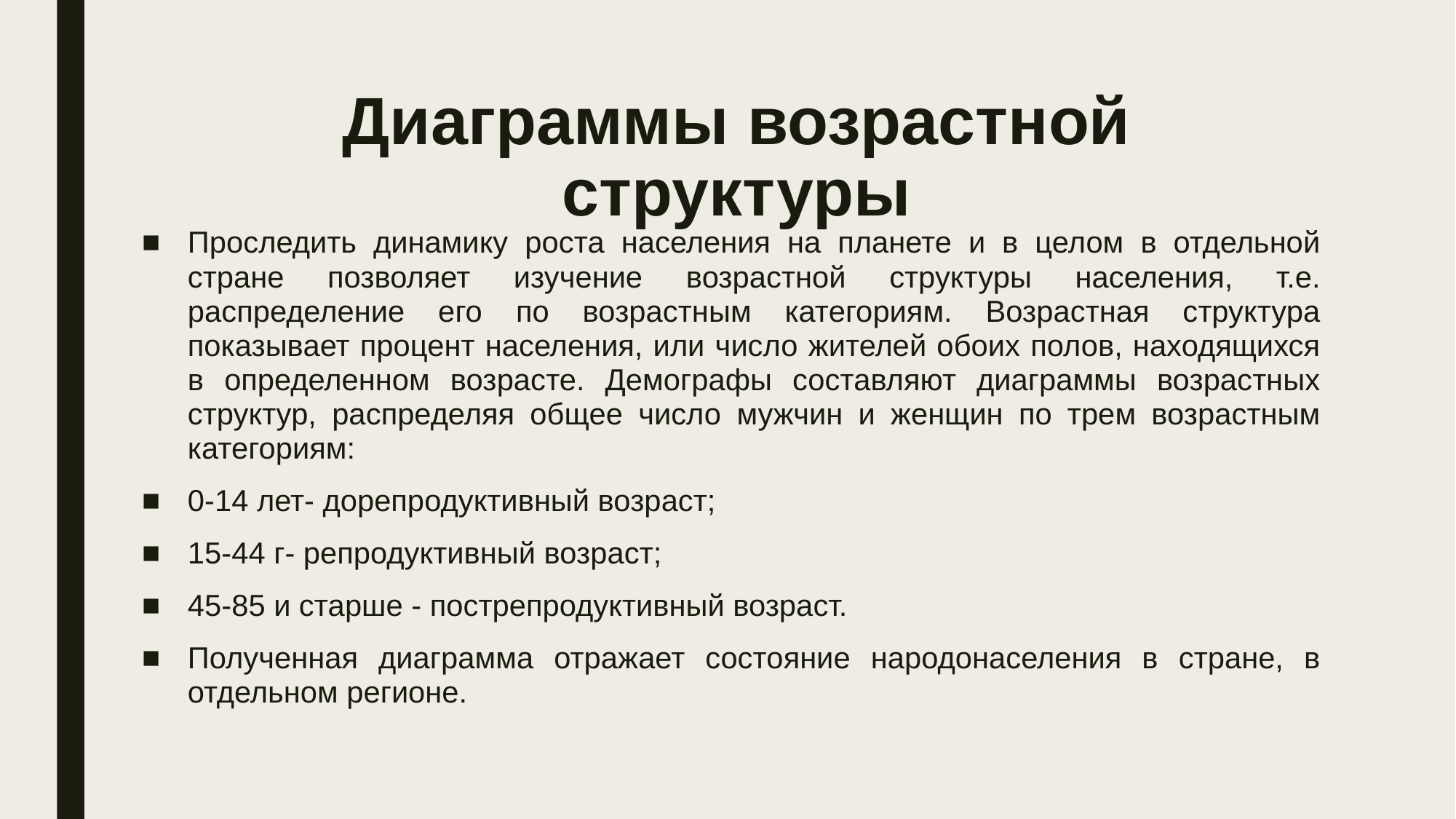

# Диаграммы возрастной структуры
Проследить динамику роста населения на планете и в целом в отдельной стране позволяет изучение возрастной структуры населения, т.е. распределение его по возрастным категориям. Возрастная структура показывает процент населения, или число жителей обоих полов, находящихся в определенном возрасте. Демографы составляют диаграммы возрастных структур, распределяя общее число мужчин и женщин по трем возрастным категориям:
0-14 лет- дорепродуктивный возраст;
15-44 г- репродуктивный возраст;
45-85 и старше - пострепродуктивный возраст.
Полученная диаграмма отражает состояние народонаселения в стране, в отдельном регионе.